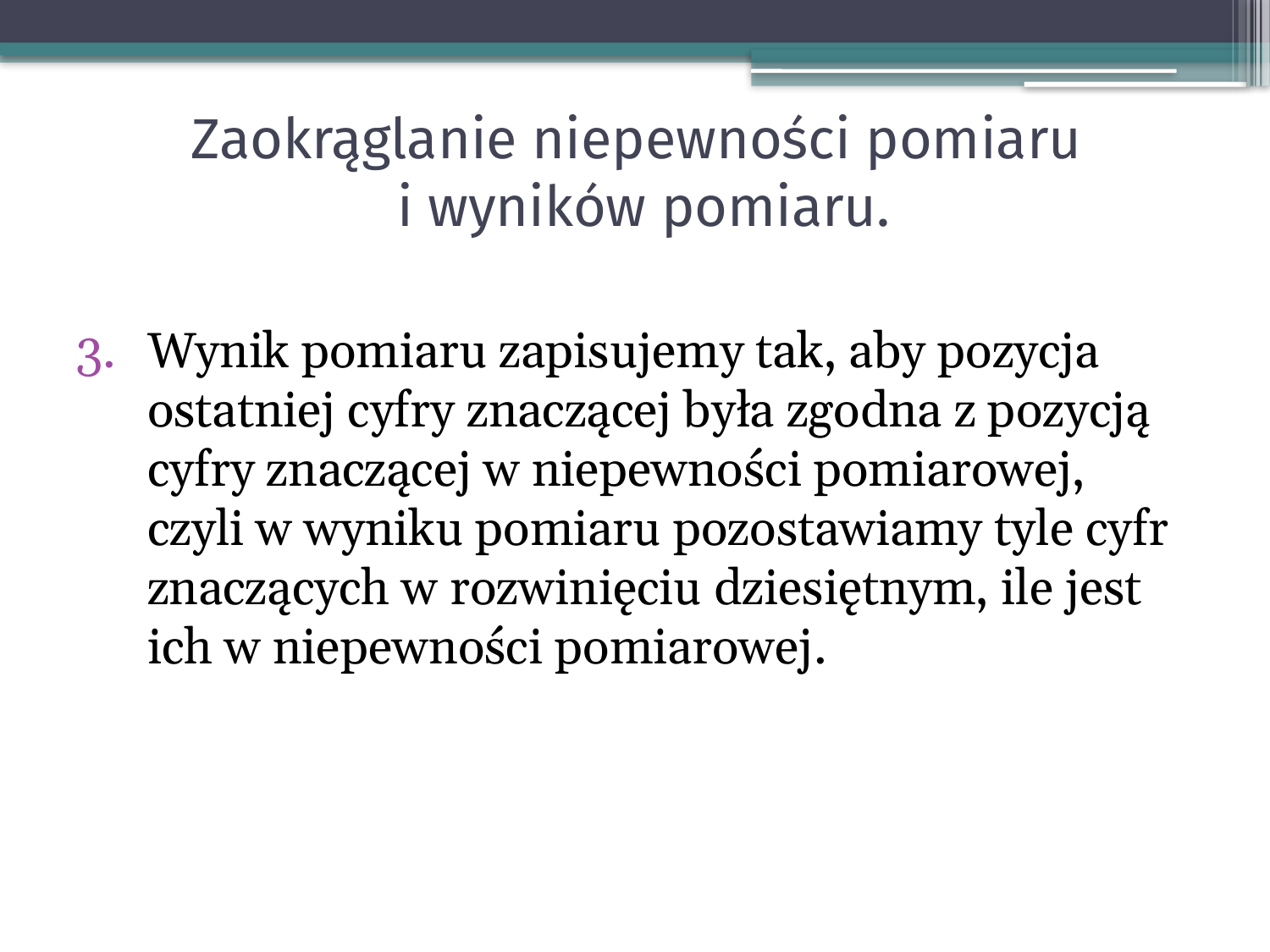

# Zaokrąglanie niepewności pomiaru i wyników pomiaru.
Wynik pomiaru zapisujemy tak, aby pozycja ostatniej cyfry znaczącej była zgodna z pozycją cyfry znaczącej w niepewności pomiarowej, czyli w wyniku pomiaru pozostawiamy tyle cyfr znaczących w rozwinięciu dziesiętnym, ile jest ich w niepewności pomiarowej.